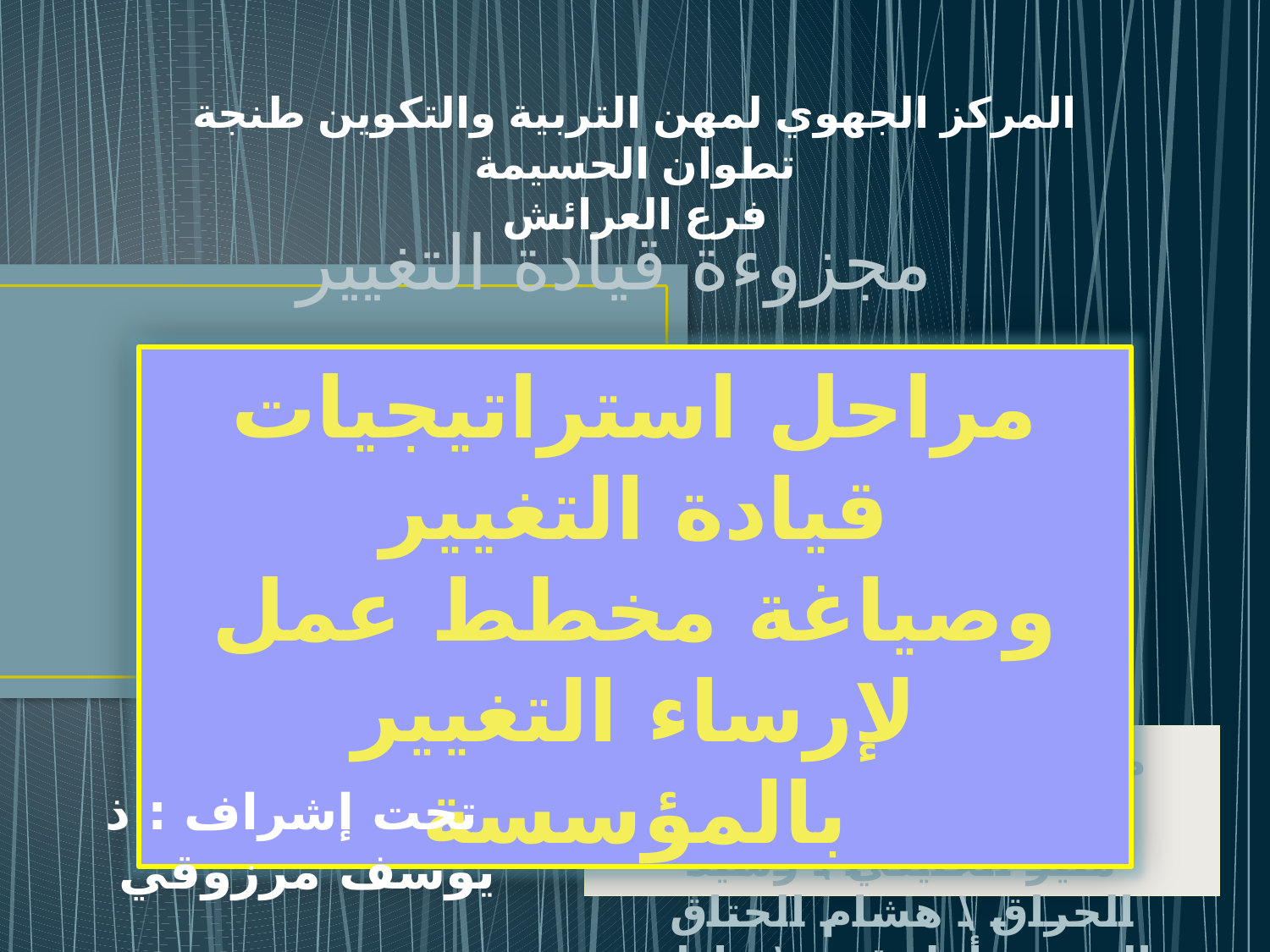

المركز الجهوي لمهن التربية والتكوين طنجة تطوان الحسيمة
فرع العرائش
   مجزوءة قيادة التغيير

مراحل استراتيجيات قيادة التغيير
وصياغة مخطط عمل لإرساء التغيير بالمؤسسة

# من إعداد الأطر الإدارية المتدربة: منير الحايكي \ رشيد الحراق \ هشام الحتاق المهدي أولمقدم \ عادل الركراكي \ يونس التجاني
 تحت إشراف : ذ يوسف مرزوقي